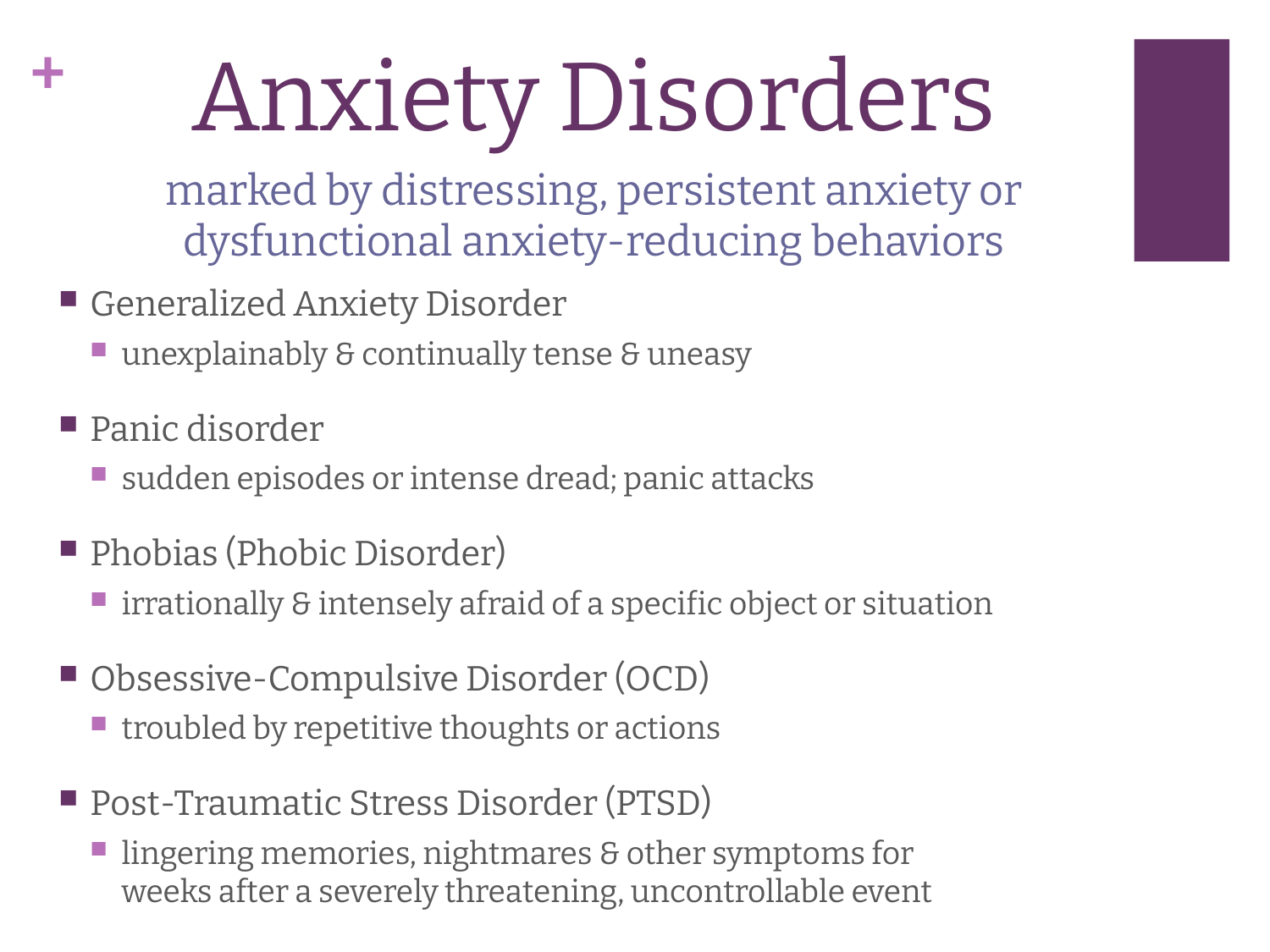

# Anxiety Disorders
marked by distressing, persistent anxiety or dysfunctional anxiety-reducing behaviors
Generalized Anxiety Disorder
unexplainably & continually tense & uneasy
Panic disorder
sudden episodes or intense dread; panic attacks
Phobias (Phobic Disorder)
irrationally & intensely afraid of a specific object or situation
Obsessive-Compulsive Disorder (OCD)
troubled by repetitive thoughts or actions
Post-Traumatic Stress Disorder (PTSD)
lingering memories, nightmares & other symptoms for weeks after a severely threatening, uncontrollable event